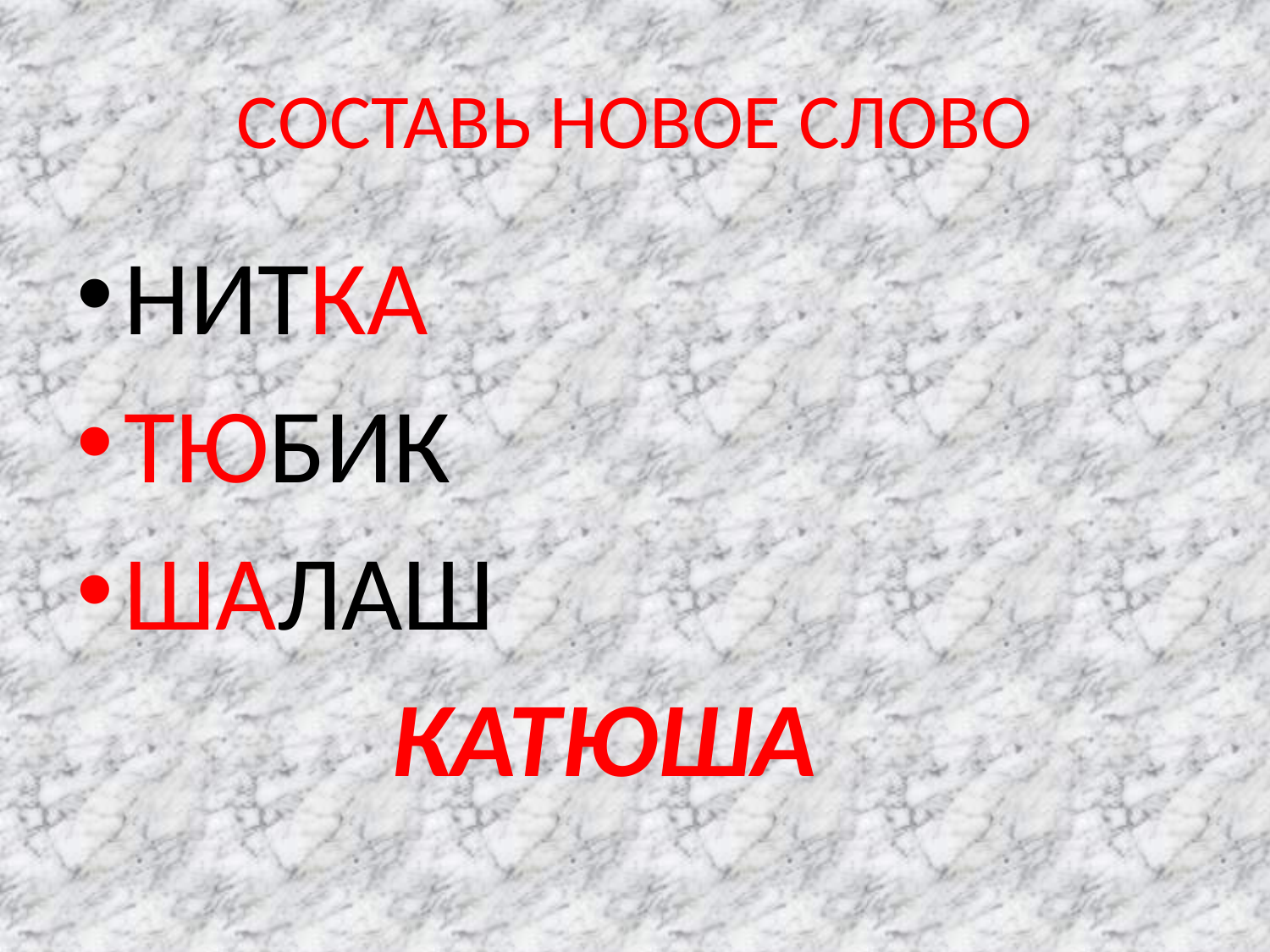

# СОСТАВЬ НОВОЕ СЛОВО
НИТКА
ТЮБИК
ШАЛАШ
КАТЮША